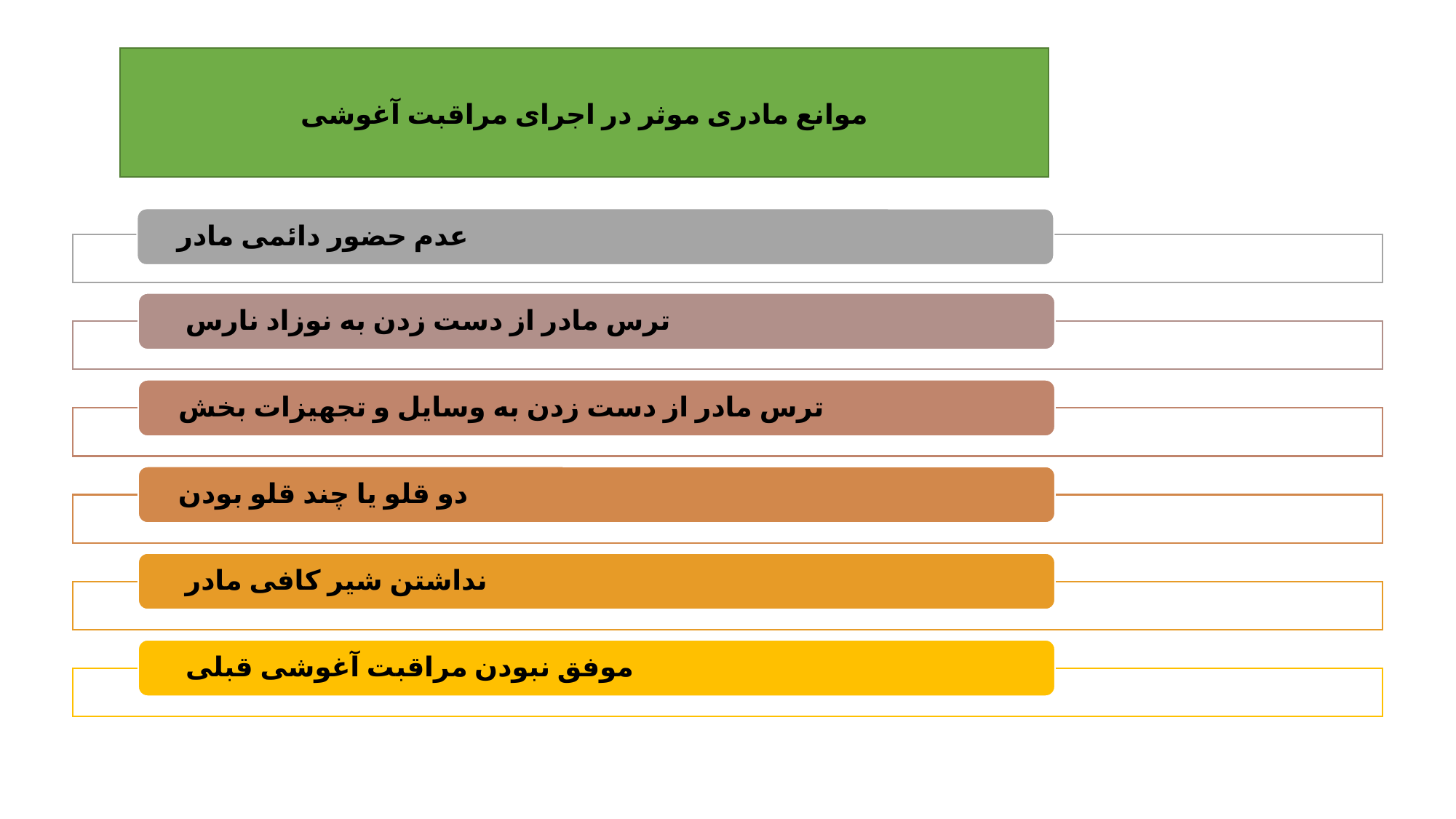

#
موانع مادری موثر در اجرای مراقبت آغوشی
عدم حضور دائمی مادر
ترس مادر از دست زدن به نوزاد نارس
ترس مادر از دست زدن به وسایل و تجهیزات بخش
دو قلو یا چند قلو بودن
نداشتن شیر کافی مادر
موفق نبودن مراقبت آغوشی قبلی